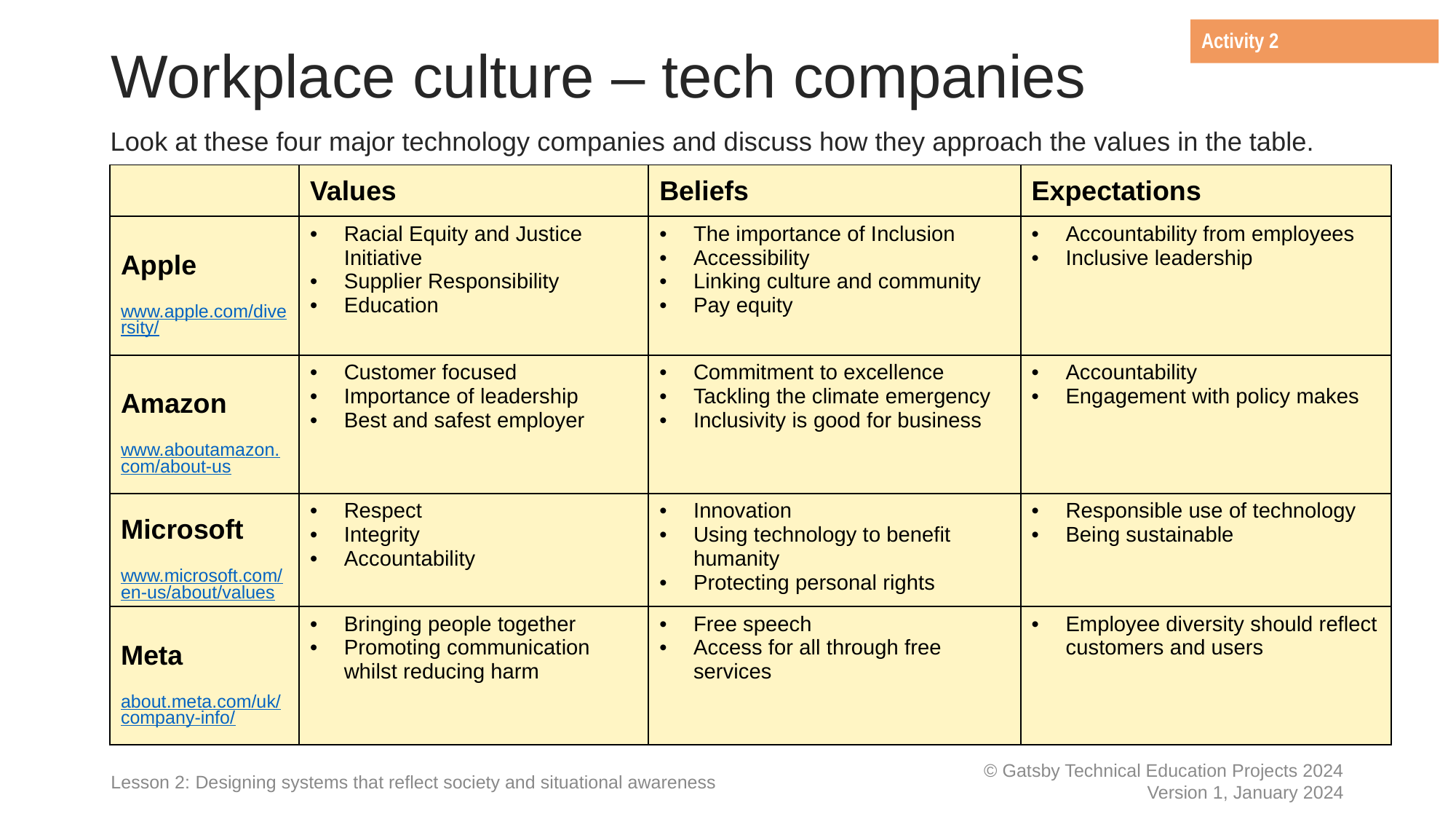

# Workplace culture – tech companies
Activity 2
Look at these four major technology companies and discuss how they approach the values in the table.
|  | Values | Beliefs | Expectations |
| --- | --- | --- | --- |
| Apple www.apple.com/diversity/ | Racial Equity and Justice Initiative Supplier Responsibility Education | The importance of Inclusion Accessibility Linking culture and community Pay equity | Accountability from employees Inclusive leadership |
| Amazon www.aboutamazon.com/about-us | Customer focused Importance of leadership Best and safest employer | Commitment to excellence Tackling the climate emergency Inclusivity is good for business | Accountability Engagement with policy makes |
| Microsoft www.microsoft.com/en-us/about/values | Respect Integrity Accountability | Innovation Using technology to benefit humanity Protecting personal rights | Responsible use of technology Being sustainable |
| Meta about.meta.com/uk/company-info/ | Bringing people together Promoting communication whilst reducing harm | Free speech Access for all through free services | Employee diversity should reflect customers and users |

Lesson 2: Designing systems that reflect society and situational awareness